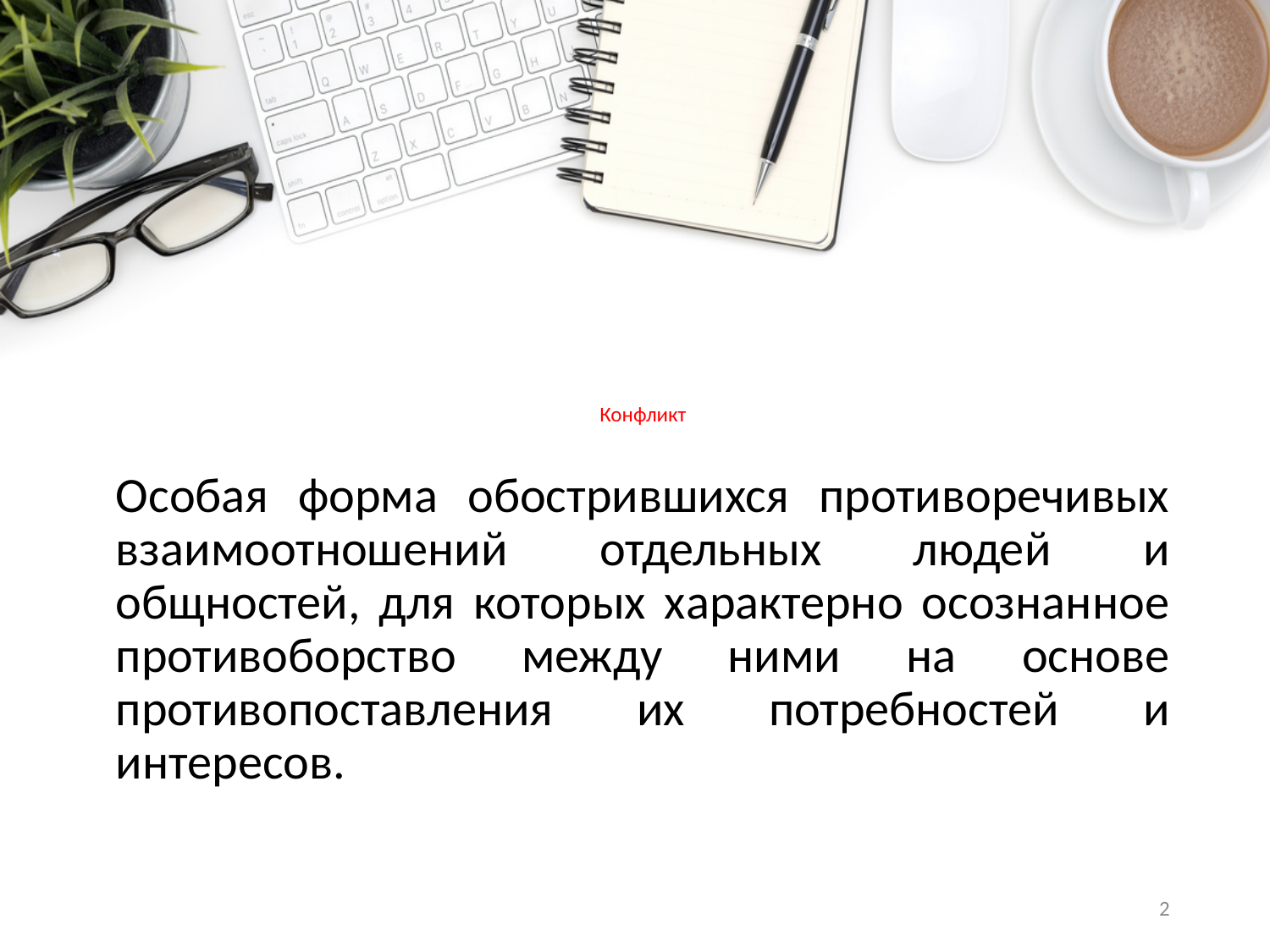

# Конфликт
Особая форма обострившихся противоречивых взаимоотношений отдельных людей и общностей, для которых характерно осознанное противоборство между ними на основе противопоставления их потребностей и интересов.

2